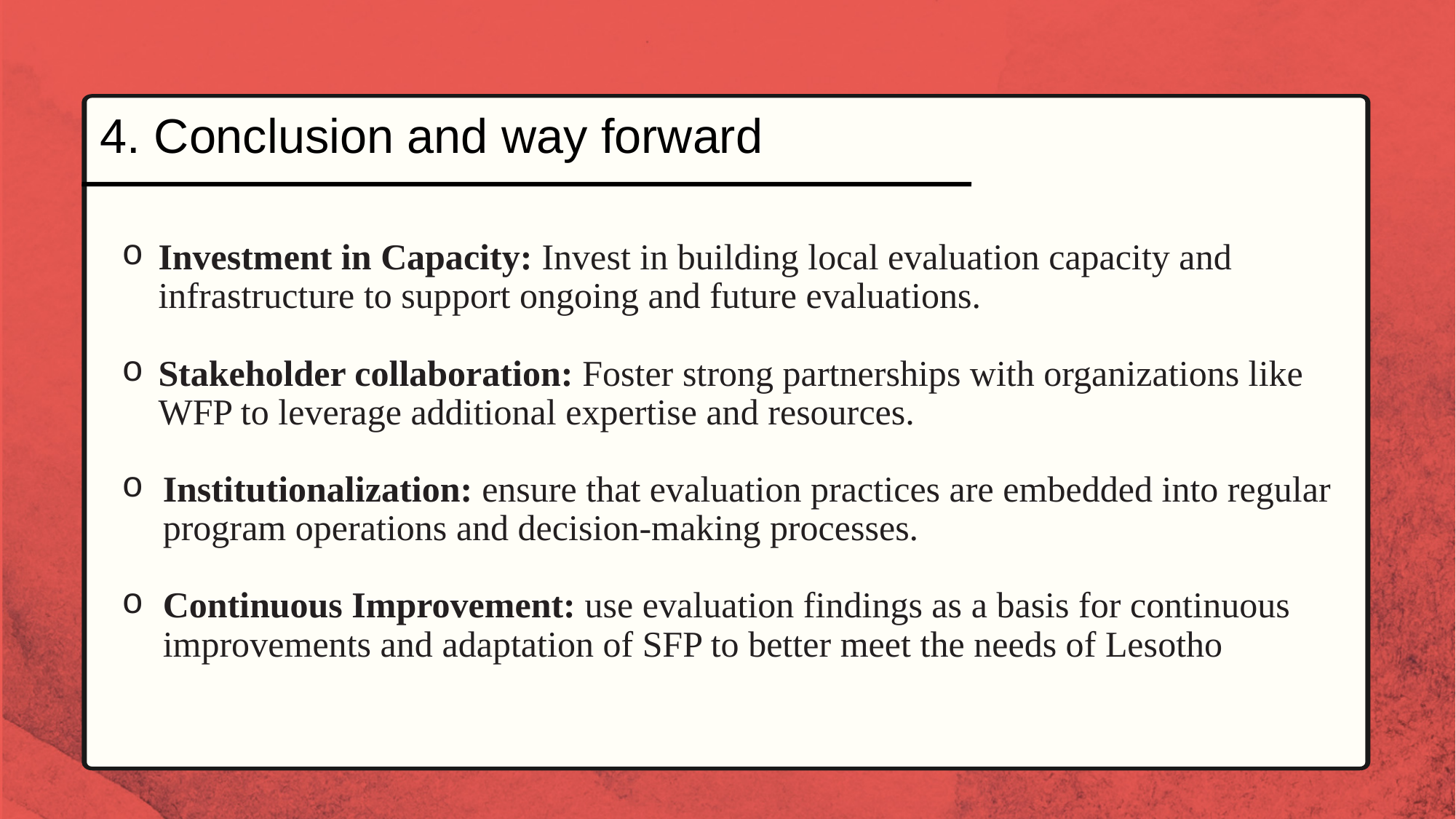

4. Conclusion and way forward

Investment in Capacity: Invest in building local evaluation capacity and infrastructure to support ongoing and future evaluations.

Stakeholder collaboration: Foster strong partnerships with organizations like WFP to leverage additional expertise and resources.

Institutionalization: ensure that evaluation practices are embedded into regular program operations and decision-making processes.

Continuous Improvement: use evaluation findings as a basis for continuous improvements and adaptation of SFP to better meet the needs of Lesotho